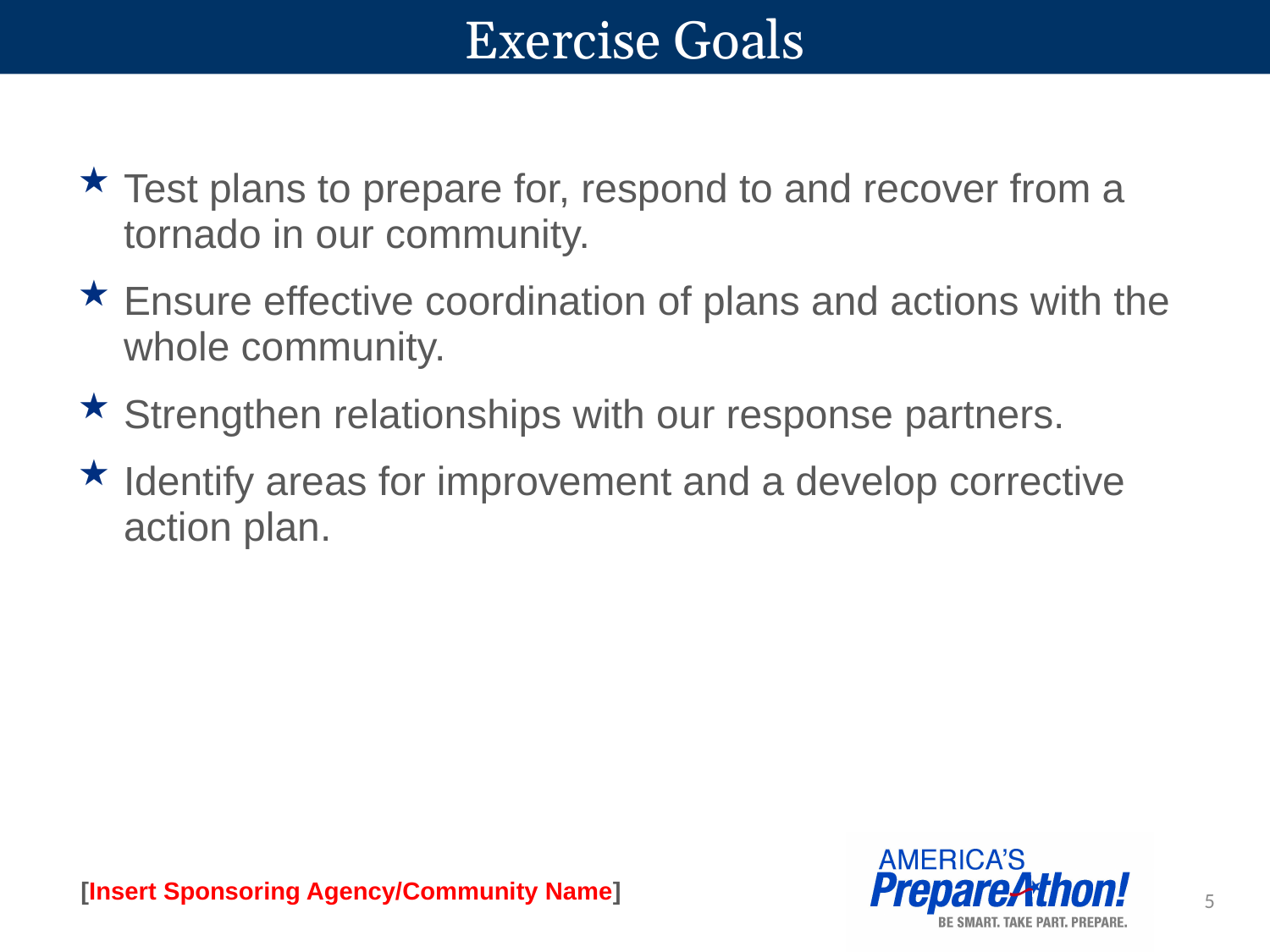

# Exercise Goals
Test plans to prepare for, respond to and recover from a tornado in our community.
Ensure effective coordination of plans and actions with the whole community.
Strengthen relationships with our response partners.
Identify areas for improvement and a develop corrective action plan.

5